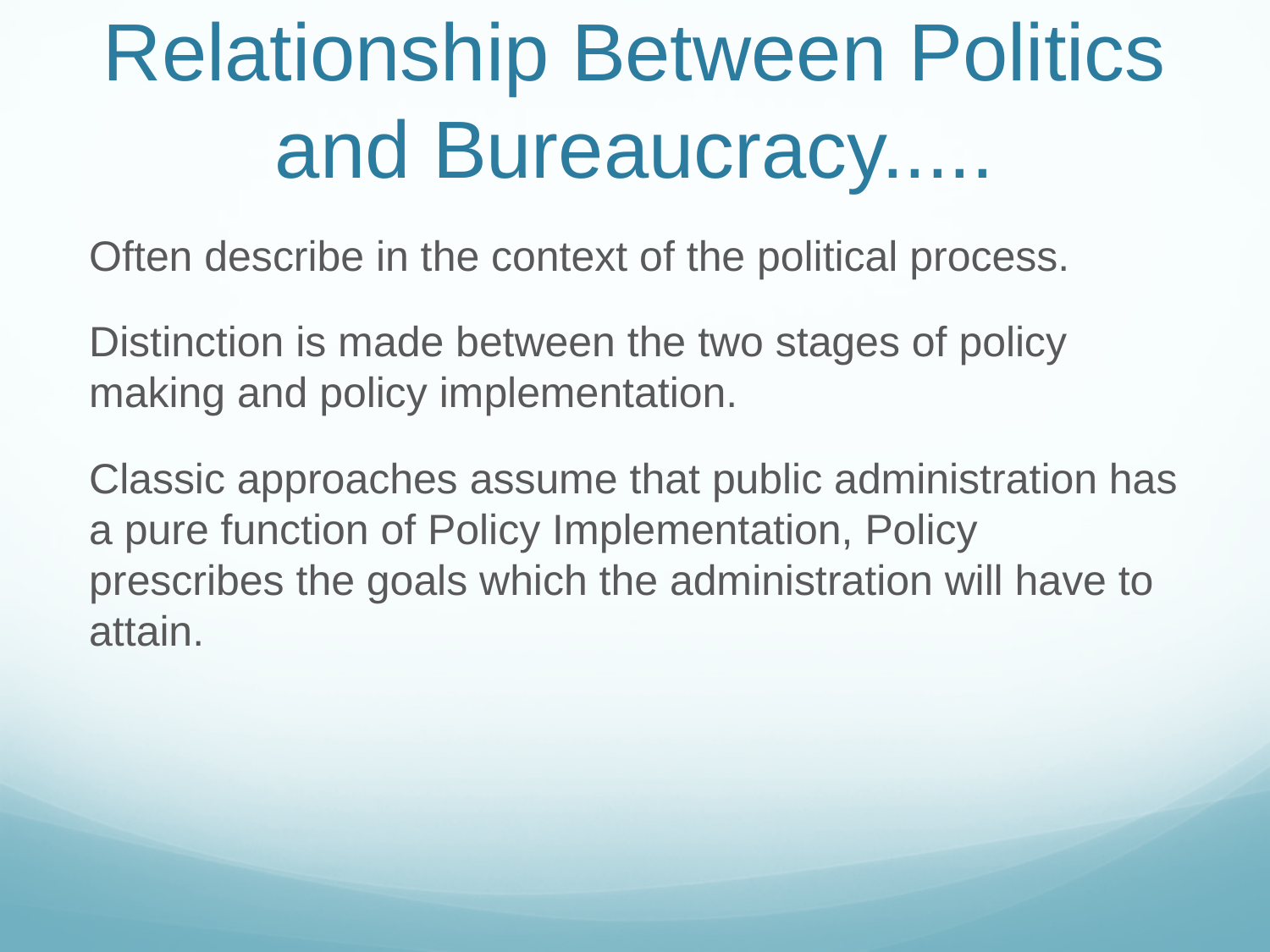

# Relationship Between Politics and Bureaucracy.....
Often describe in the context of the political process.
Distinction is made between the two stages of policy making and policy implementation.
Classic approaches assume that public administration has a pure function of Policy Implementation, Policy prescribes the goals which the administration will have to attain.